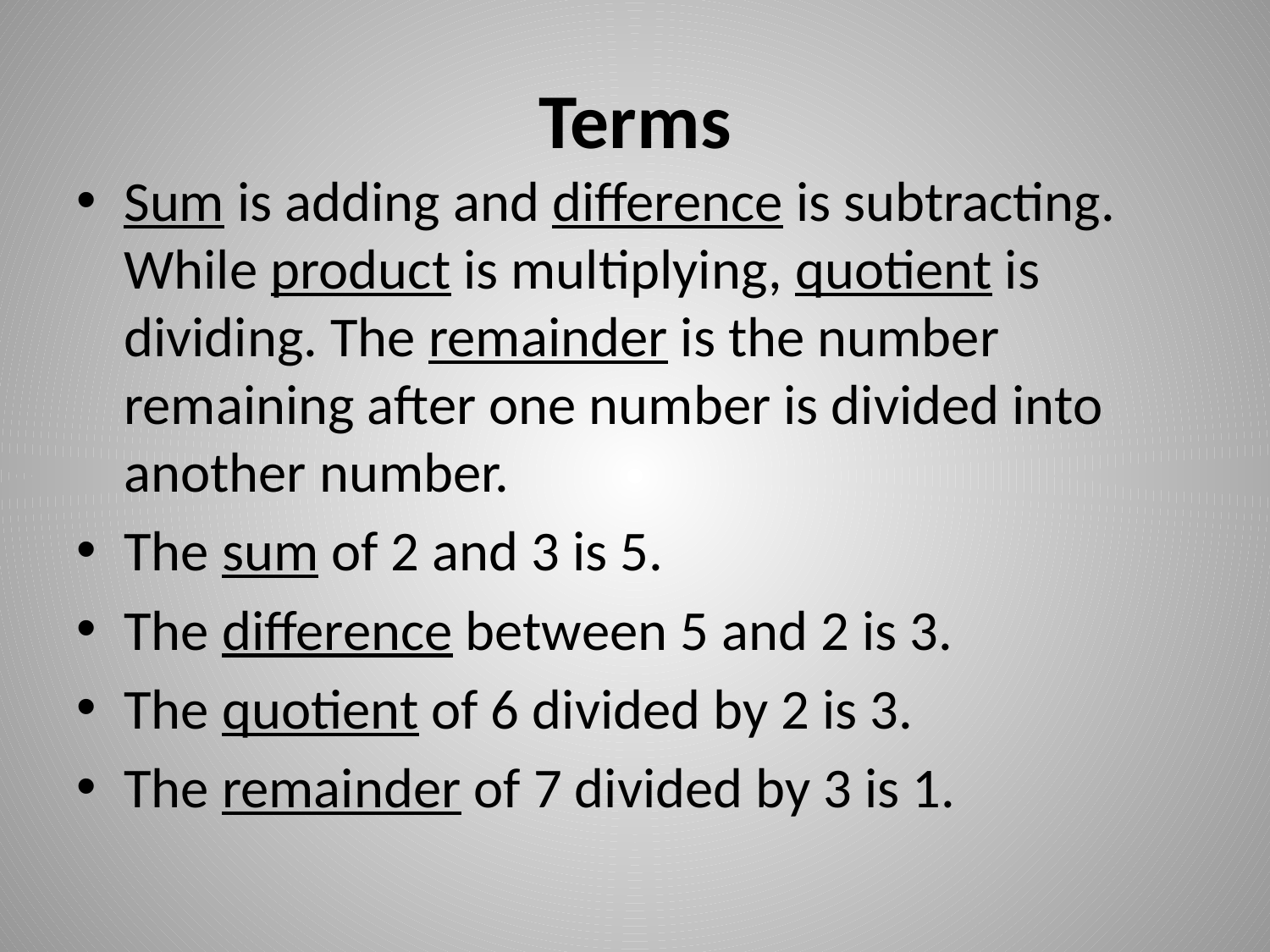

# Terms
Sum is adding and difference is subtracting. While product is multiplying, quotient is dividing. The remainder is the number remaining after one number is divided into another number.
The sum of 2 and 3 is 5.
The difference between 5 and 2 is 3.
The quotient of 6 divided by 2 is 3.
The remainder of 7 divided by 3 is 1.